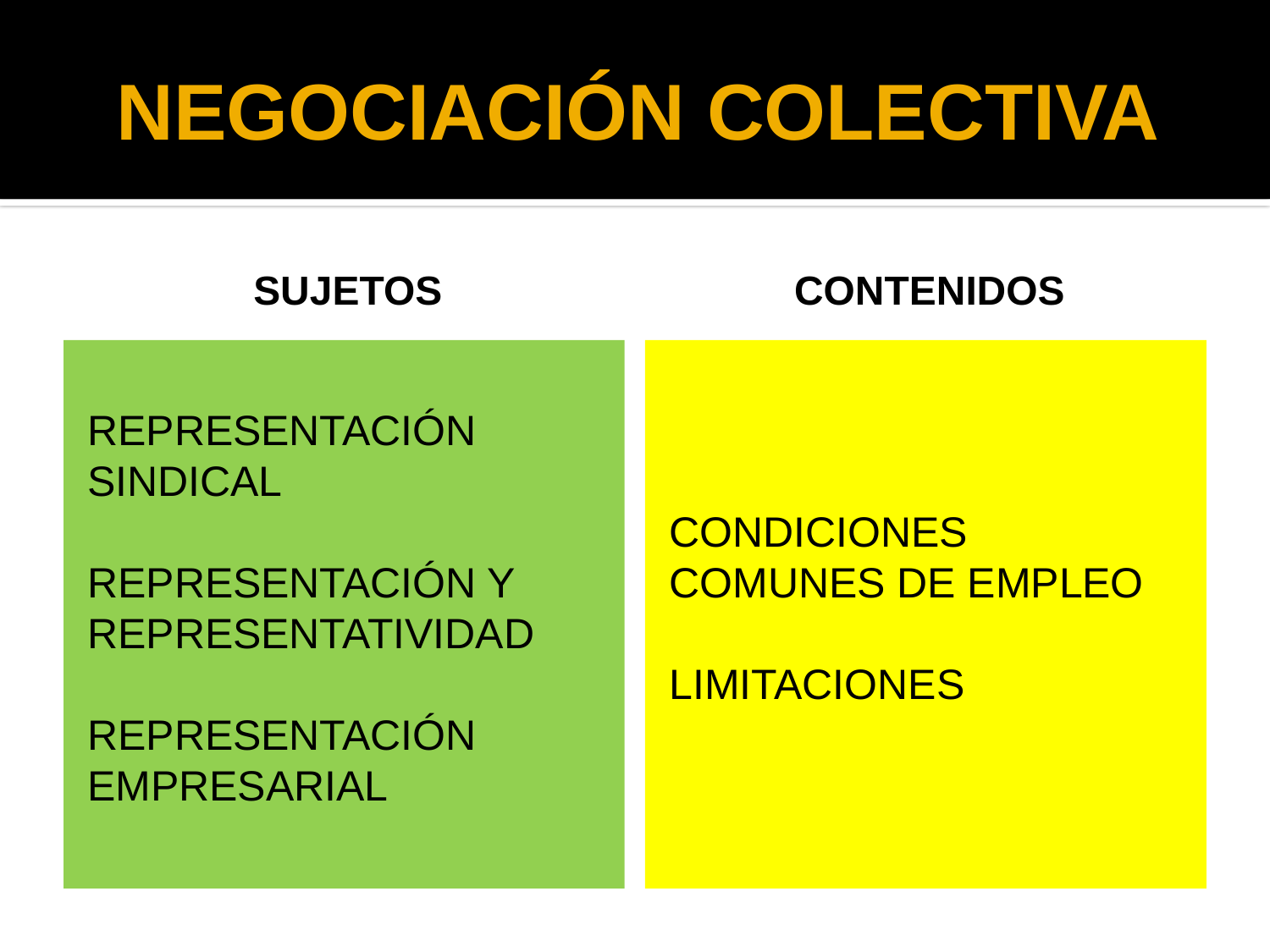

# NEGOCIACIÓN COLECTIVA
SUJETOS
CONTENIDOS

REPRESENTACIÓN SINDICAL

REPRESENTACIÓN Y REPRESENTATIVIDAD

REPRESENTACIÓN EMPRESARIAL

CONDICIONES COMUNES DE EMPLEO

LIMITACIONES